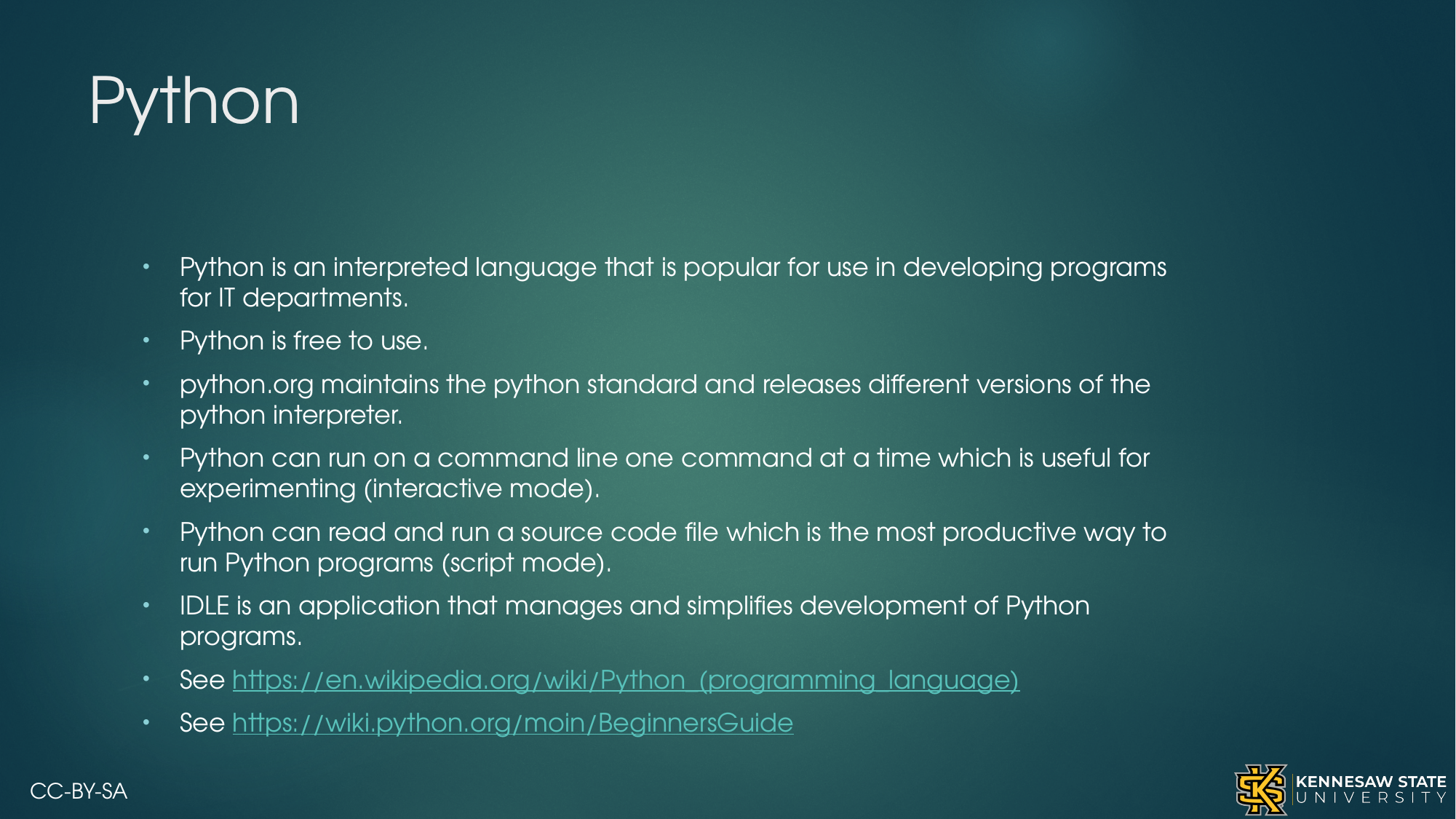

# Python
Python is an interpreted language that is popular for use in developing programs for IT departments.
Python is free to use.
python.org maintains the python standard and releases different versions of the python interpreter.
Python can run on a command line one command at a time which is useful for experimenting (interactive mode).
Python can read and run a source code file which is the most productive way to run Python programs (script mode).
IDLE is an application that manages and simplifies development of Python programs.
See https://en.wikipedia.org/wiki/Python_(programming_language)
See https://wiki.python.org/moin/BeginnersGuide